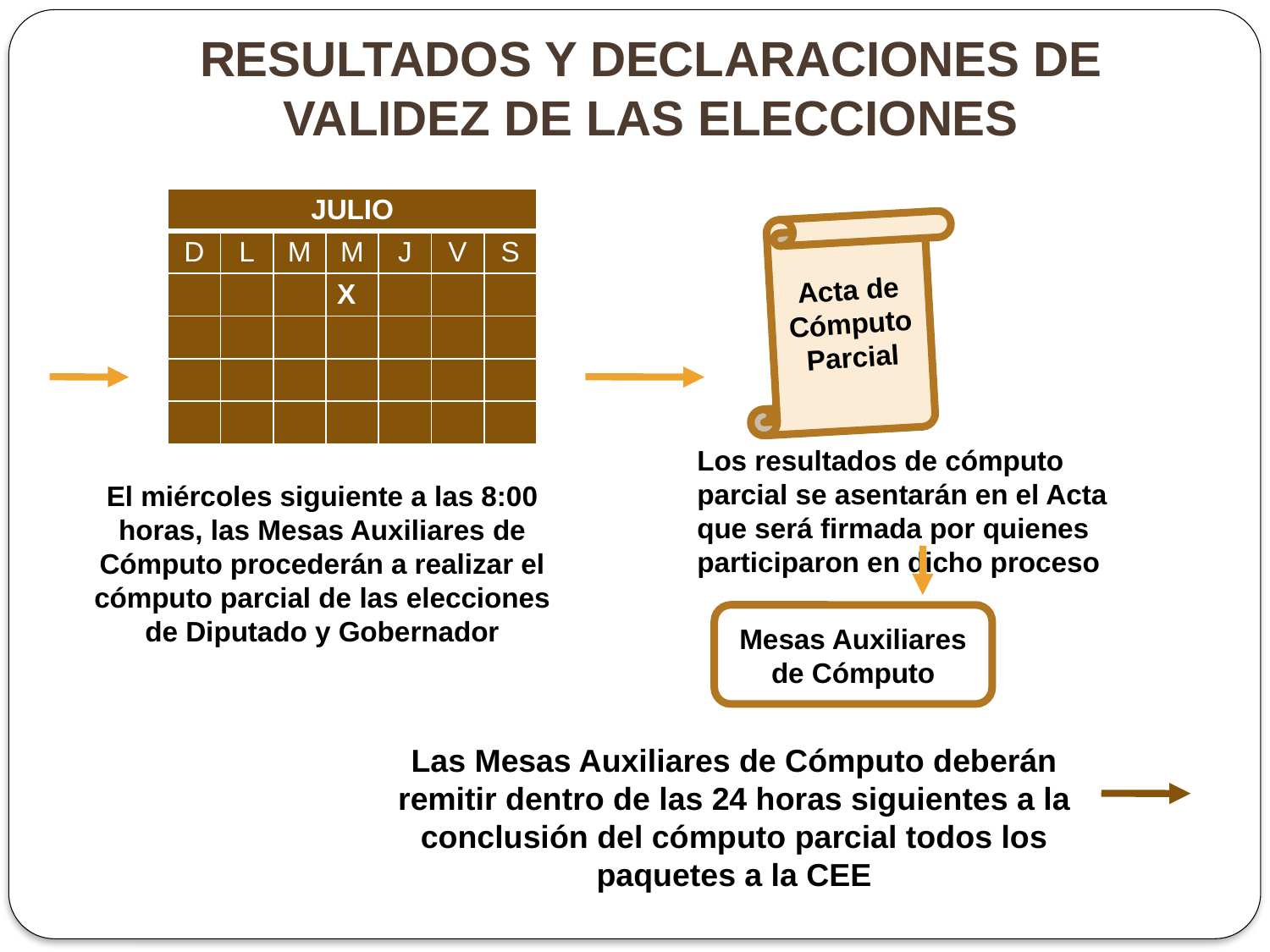

# RESULTADOS Y DECLARACIONES DE VALIDEZ DE LAS ELECCIONES

| JULIO |  |  |  |  |  |  |
| --- | --- | --- | --- | --- | --- | --- |
| D | L | M | M | J | V | S |
|  |  |  | X |  |  |  |
|  |  |  |  |  |  |  |
|  |  |  |  |  |  |  |
|  |  |  |  |  |  |  |

Acta de Cómputo Parcial
Los resultados de cómputo parcial se asentarán en el Acta  que será firmada por quienes participaron en dicho proceso
El miércoles siguiente a las 8:00 horas, las Mesas Auxiliares de Cómputo procederán a realizar el cómputo parcial de las elecciones de Diputado y Gobernador

Mesas Auxiliares de Cómputo
Las Mesas Auxiliares de Cómputo deberán remitir dentro de las 24 horas siguientes a la conclusión del cómputo parcial todos los paquetes a la CEE